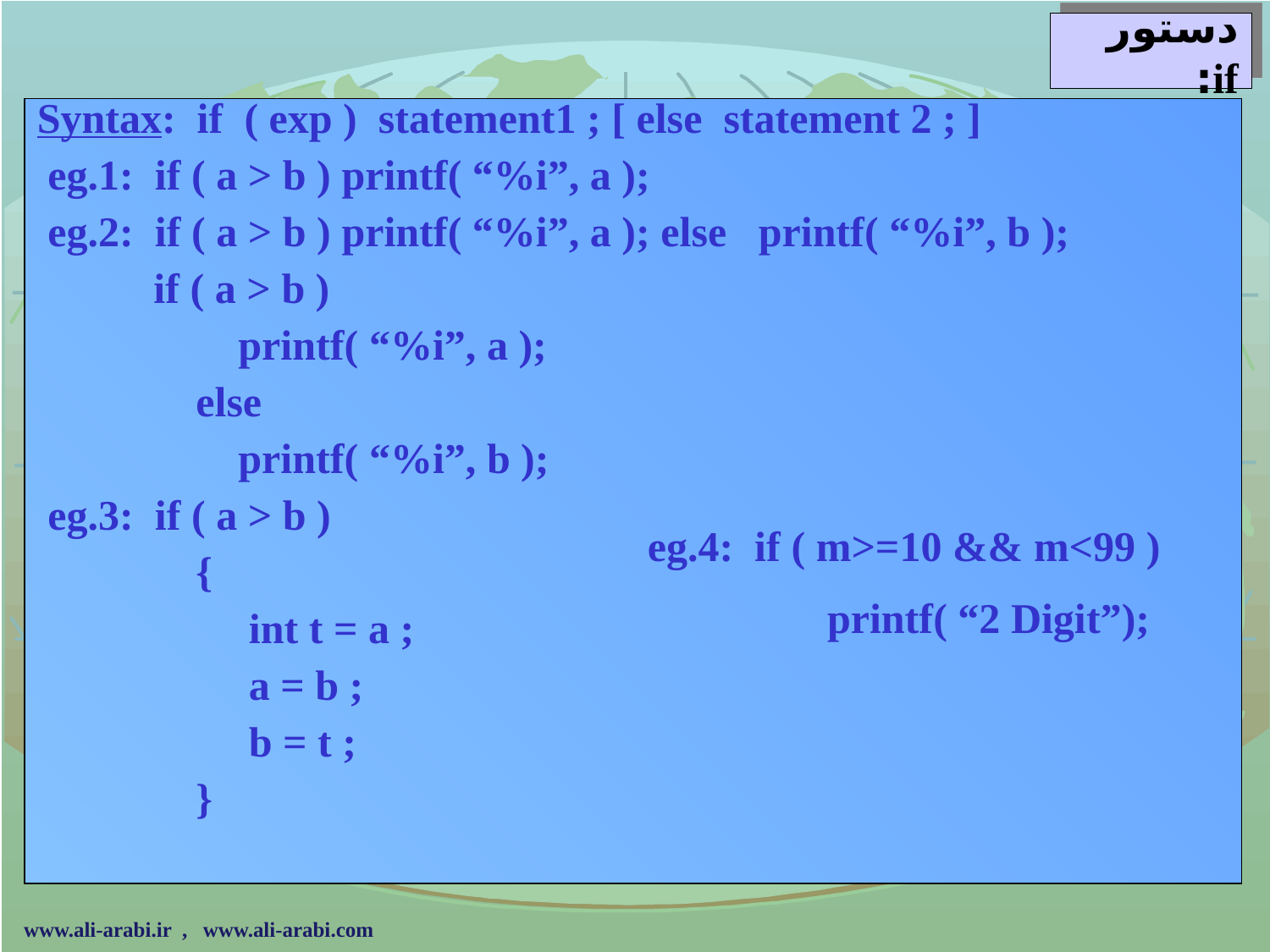

# دستور  if:
Syntax:  if  ( exp )  statement1 ; [ else  statement 2 ; ]
 eg.1:  if ( a > b ) printf( “%i”, a );
 eg.2:  if ( a > b ) printf( “%i”, a ); else   printf( “%i”, b );
           if ( a > b )
                   printf( “%i”, a );
	   else
 	       printf( “%i”, b );
 eg.3:  if ( a > b )
               {
                    int t = a ;
	        a = b ;
	        b = t ;
	   }

eg.4:  if ( m>=10 && m<99 )
                 printf( “2 Digit”);